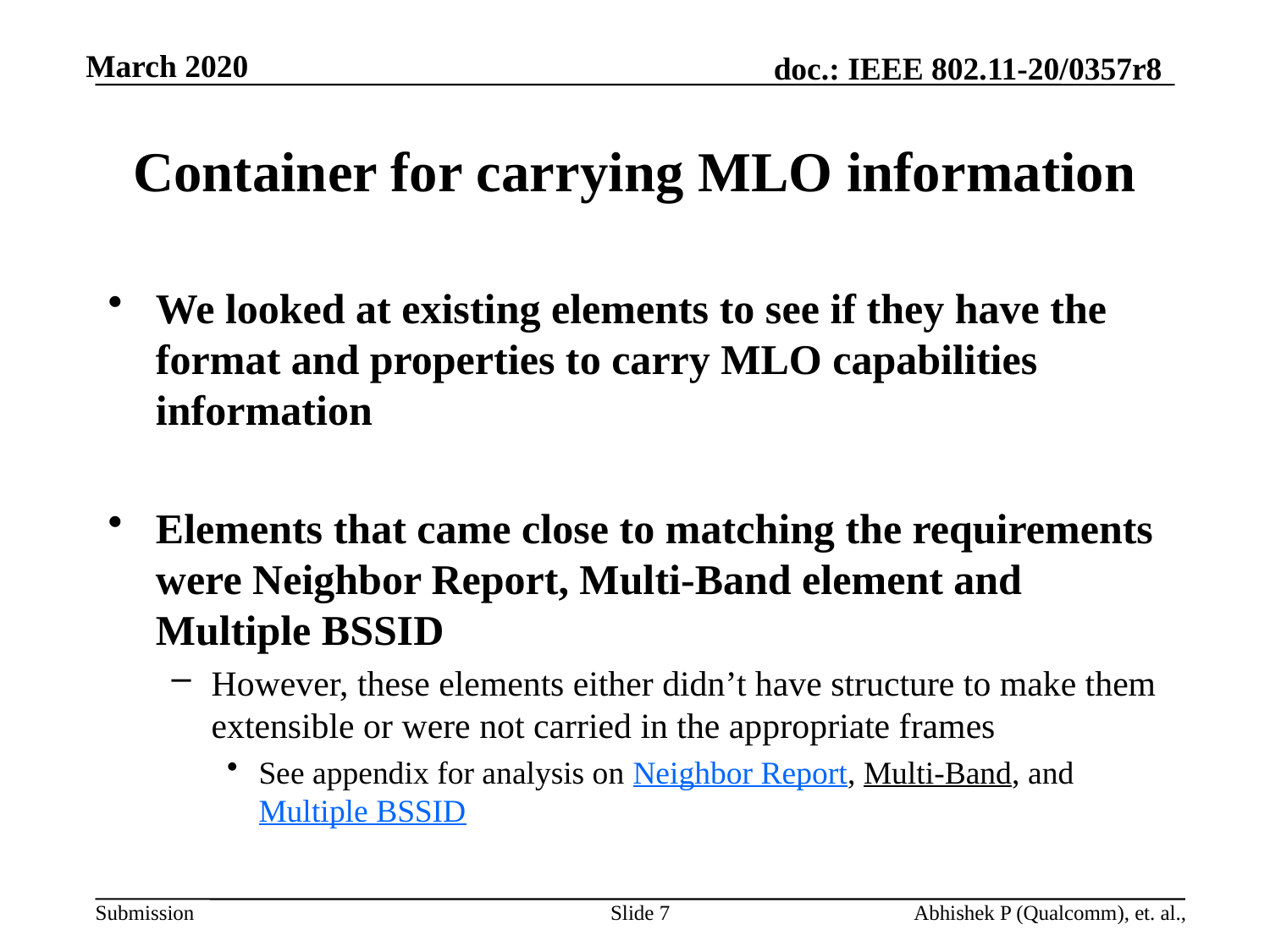

# Container for carrying MLO information
We looked at existing elements to see if they have the format and properties to carry MLO capabilities information

Elements that came close to matching the requirements were Neighbor Report, Multi-Band element and Multiple BSSID
However, these elements either didn’t have structure to make them extensible or were not carried in the appropriate frames
See appendix for analysis on Neighbor Report, Multi-Band, and Multiple BSSID
Slide 7
Abhishek P (Qualcomm), et. al.,